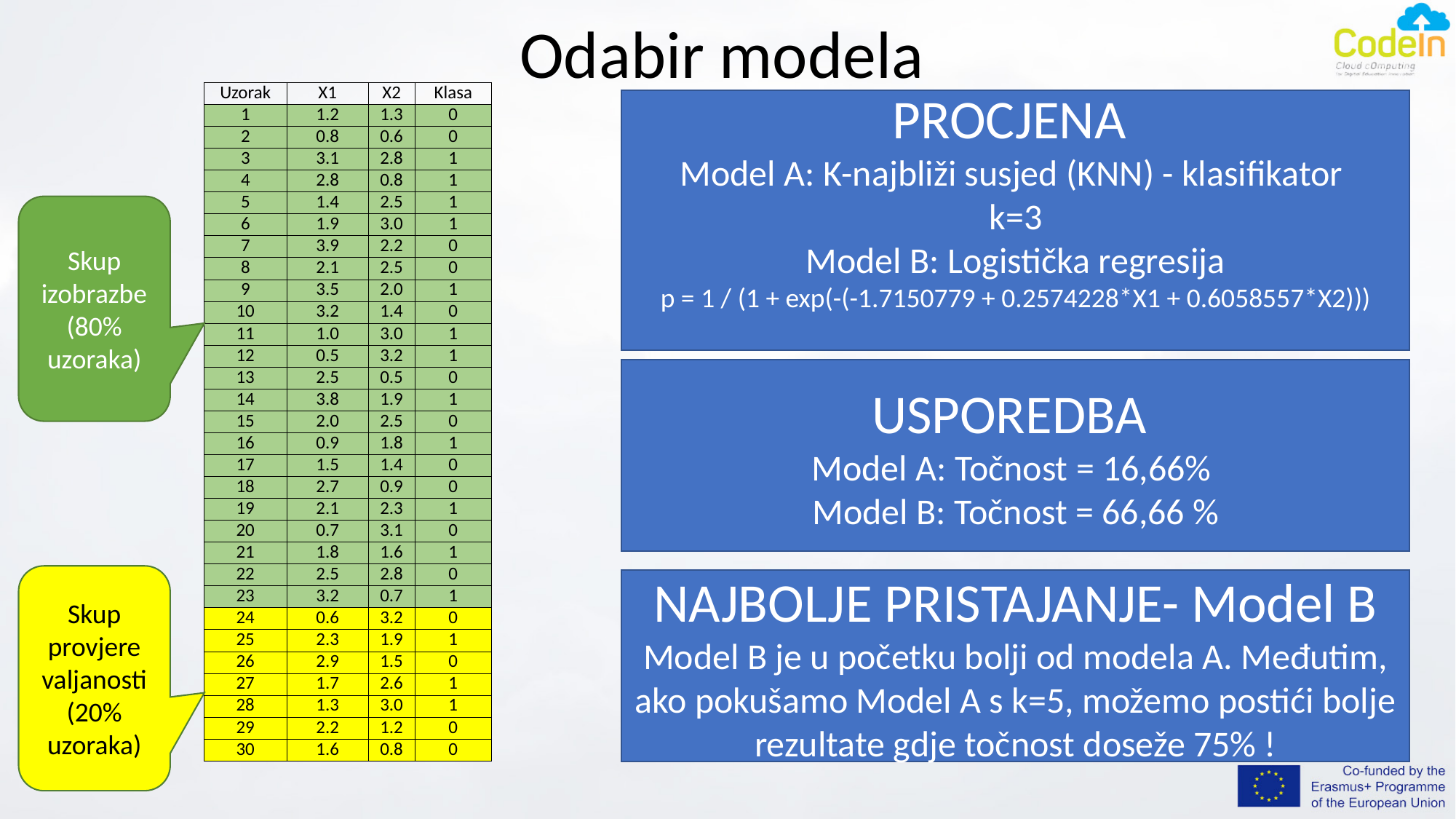

# Odabir modela
| Uzorak | X1 | X2 | Klasa |
| --- | --- | --- | --- |
| 1 | 1.2 | 1.3 | 0 |
| 2 | 0.8 | 0.6 | 0 |
| 3 | 3.1 | 2.8 | 1 |
| 4 | 2.8 | 0.8 | 1 |
| 5 | 1.4 | 2.5 | 1 |
| 6 | 1.9 | 3.0 | 1 |
| 7 | 3.9 | 2.2 | 0 |
| 8 | 2.1 | 2.5 | 0 |
| 9 | 3.5 | 2.0 | 1 |
| 10 | 3.2 | 1.4 | 0 |
| 11 | 1.0 | 3.0 | 1 |
| 12 | 0.5 | 3.2 | 1 |
| 13 | 2.5 | 0.5 | 0 |
| 14 | 3.8 | 1.9 | 1 |
| 15 | 2.0 | 2.5 | 0 |
| 16 | 0.9 | 1.8 | 1 |
| 17 | 1.5 | 1.4 | 0 |
| 18 | 2.7 | 0.9 | 0 |
| 19 | 2.1 | 2.3 | 1 |
| 20 | 0.7 | 3.1 | 0 |
| 21 | 1.8 | 1.6 | 1 |
| 22 | 2.5 | 2.8 | 0 |
| 23 | 3.2 | 0.7 | 1 |
| 24 | 0.6 | 3.2 | 0 |
| 25 | 2.3 | 1.9 | 1 |
| 26 | 2.9 | 1.5 | 0 |
| 27 | 1.7 | 2.6 | 1 |
| 28 | 1.3 | 3.0 | 1 |
| 29 | 2.2 | 1.2 | 0 |
| 30 | 1.6 | 0.8 | 0 |
PROCJENA
Model A: K-najbliži susjed (KNN) - klasifikator
k=3
Model B: Logistička regresija
p = 1 / (1 + exp(-(-1.7150779 + 0.2574228*X1 + 0.6058557*X2)))

Skup izobrazbe
(80% uzoraka)
USPOREDBA
Model A: Točnost = 16,66%
Model B: Točnost = 66,66 %
Skup provjere valjanosti
(20% uzoraka)
NAJBOLJE PRISTAJANJE- Model B
Model B je u početku bolji od modela A. Međutim, ako pokušamo Model A s k=5, možemo postići bolje rezultate gdje točnost doseže 75% !